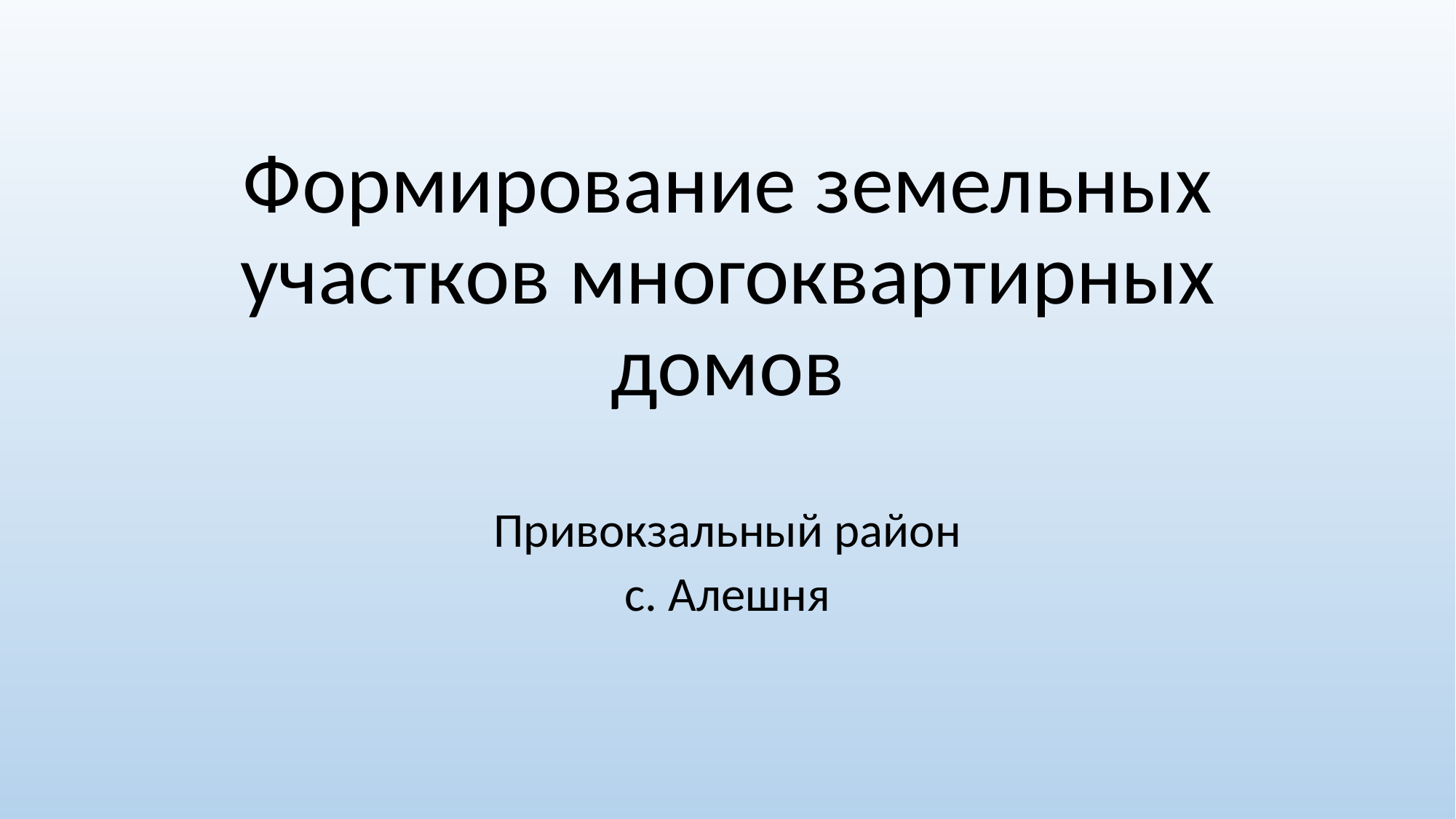

# Формирование земельных участков многоквартирных домов

Привокзальный район
с. Алешня